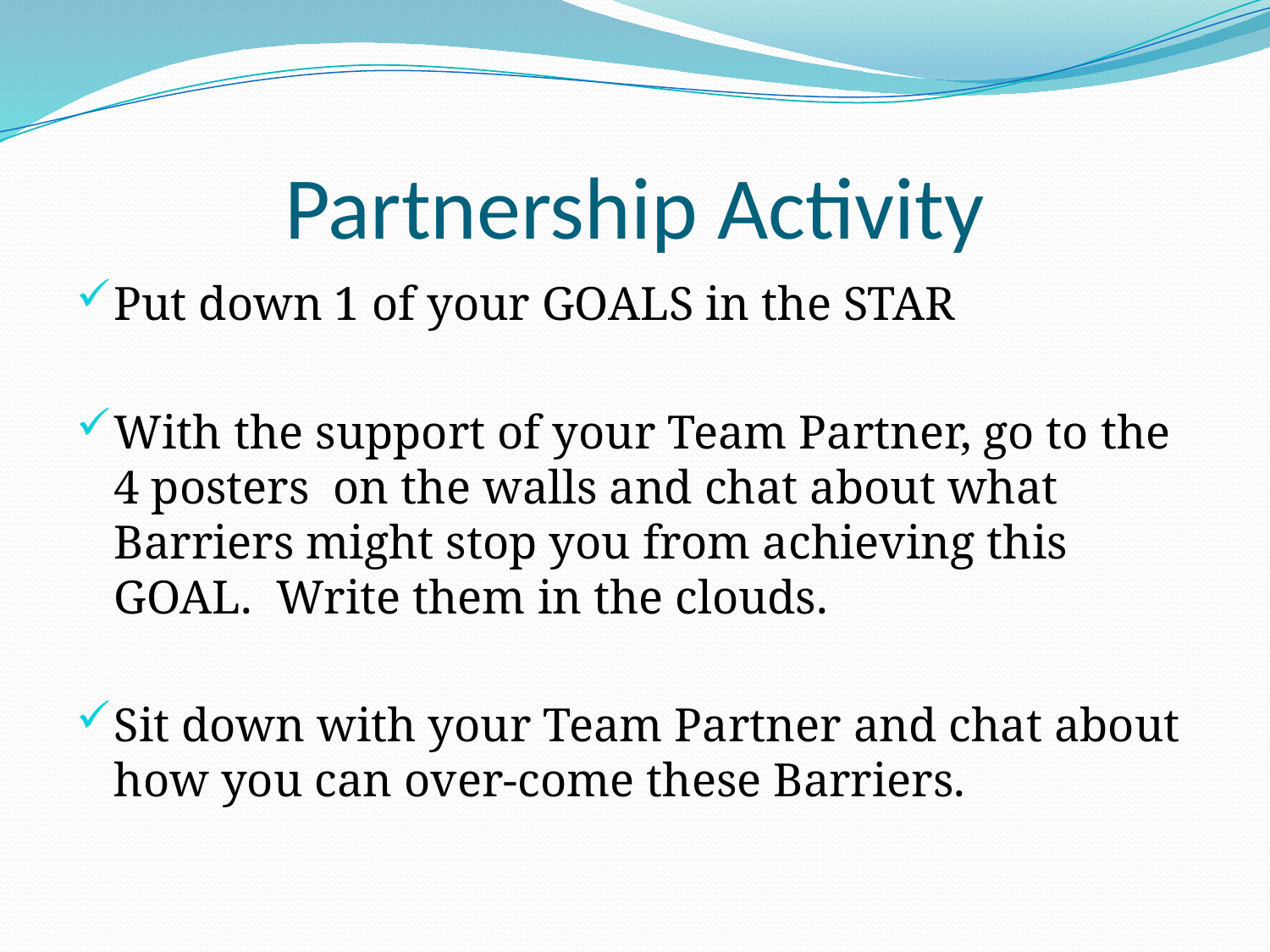

# Partnership Activity
Put down 1 of your GOALS in the STAR

With the support of your Team Partner, go to the 4 posters  on the walls and chat about what Barriers might stop you from achieving this GOAL.  Write them in the clouds.

Sit down with your Team Partner and chat about how you can over-come these Barriers.